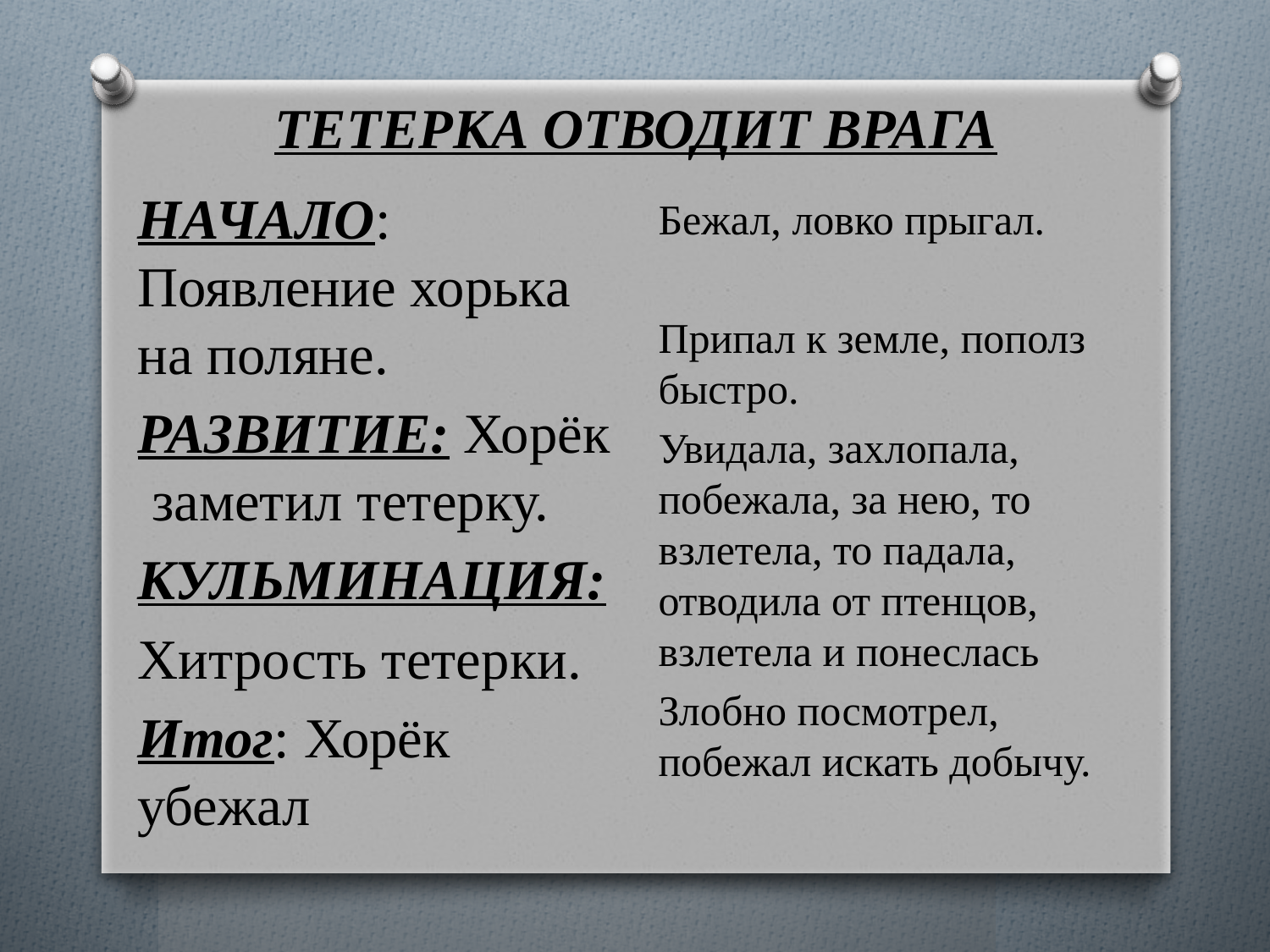

# ТЕТЕРКА ОТВОДИТ ВРАГА
НАЧАЛО: Появление хорька на поляне.
РАЗВИТИЕ: Хорёк  заметил тетерку.
КУЛЬМИНАЦИЯ:
Хитрость тетерки.
Итог: Хорёк убежал
Бежал, ловко прыгал.

Припал к земле, пополз быстро.
Увидала, захлопала, побежала, за нею, то взлетела, то падала, отводила от птенцов, взлетела и понеслась
Злобно посмотрел, побежал искать добычу.